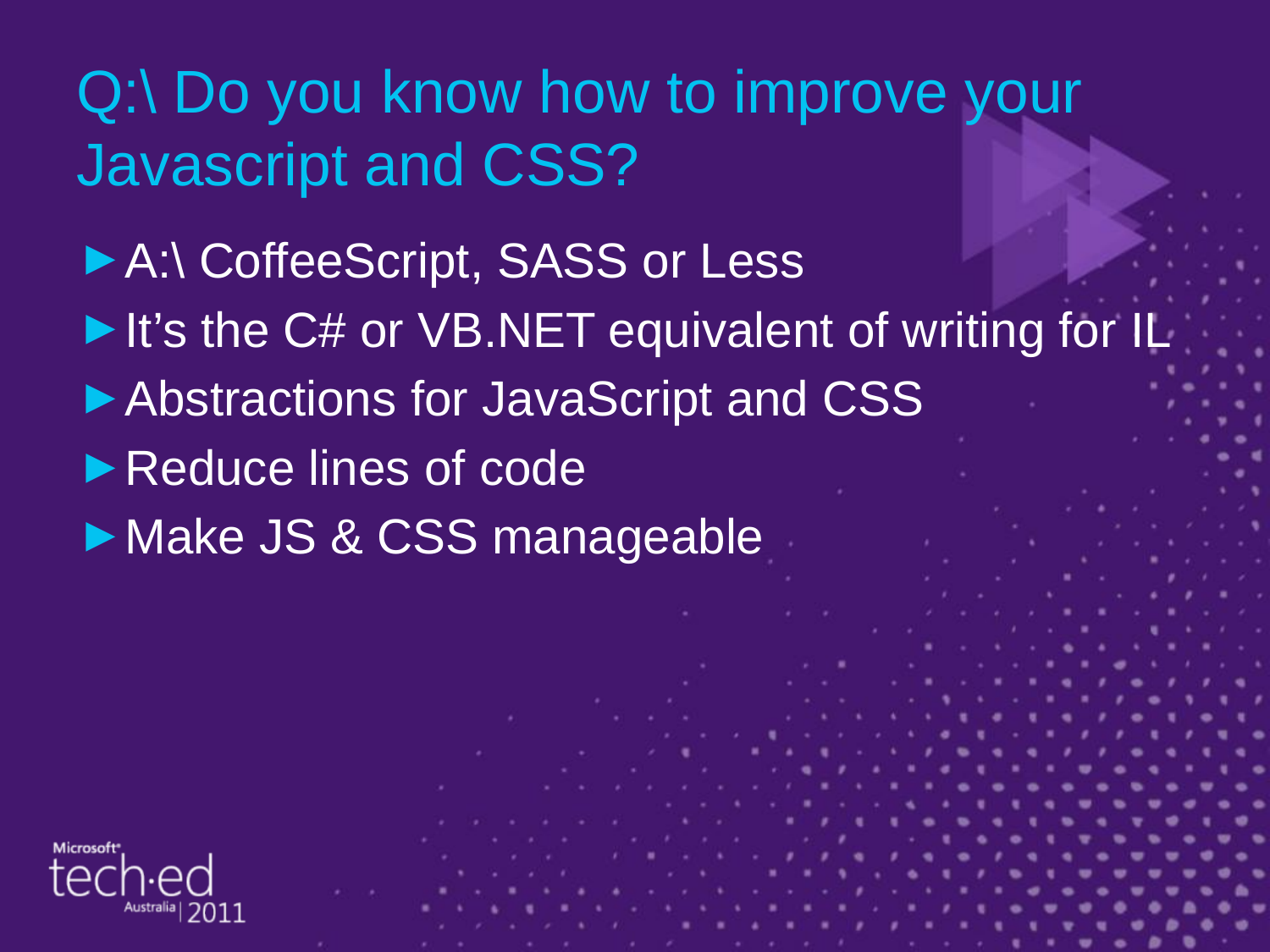

# Q:\ Do you know how to improve your Javascript and CSS?
A:\ CoffeeScript, SASS or Less
It’s the C# or VB.NET equivalent of writing for IL
Abstractions for JavaScript and CSS
Reduce lines of code
Make JS & CSS manageable